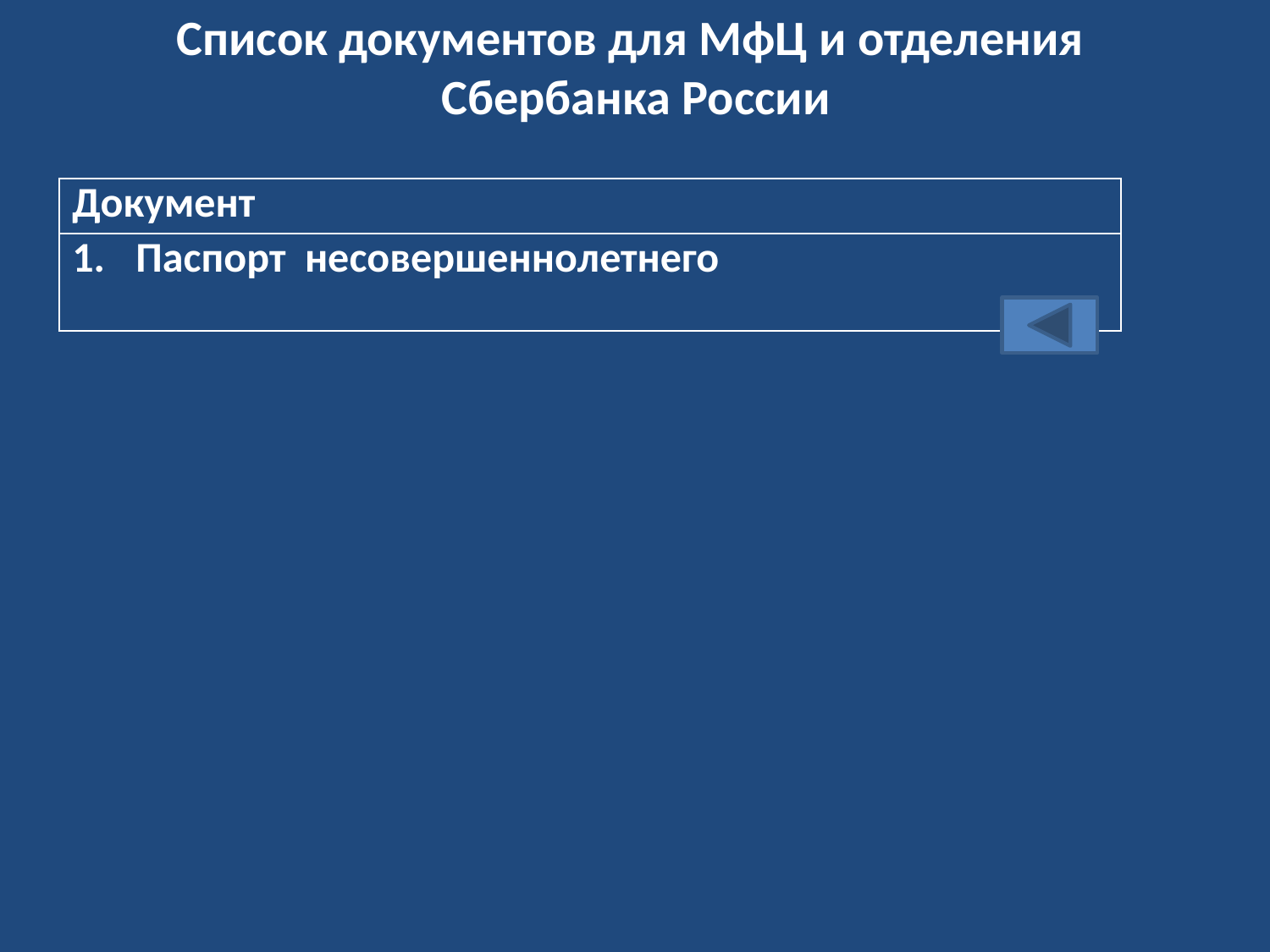

Список документов для МфЦ и отделения
Сбербанка России
| Документ |
| --- |
| Паспорт несовершеннолетнего |